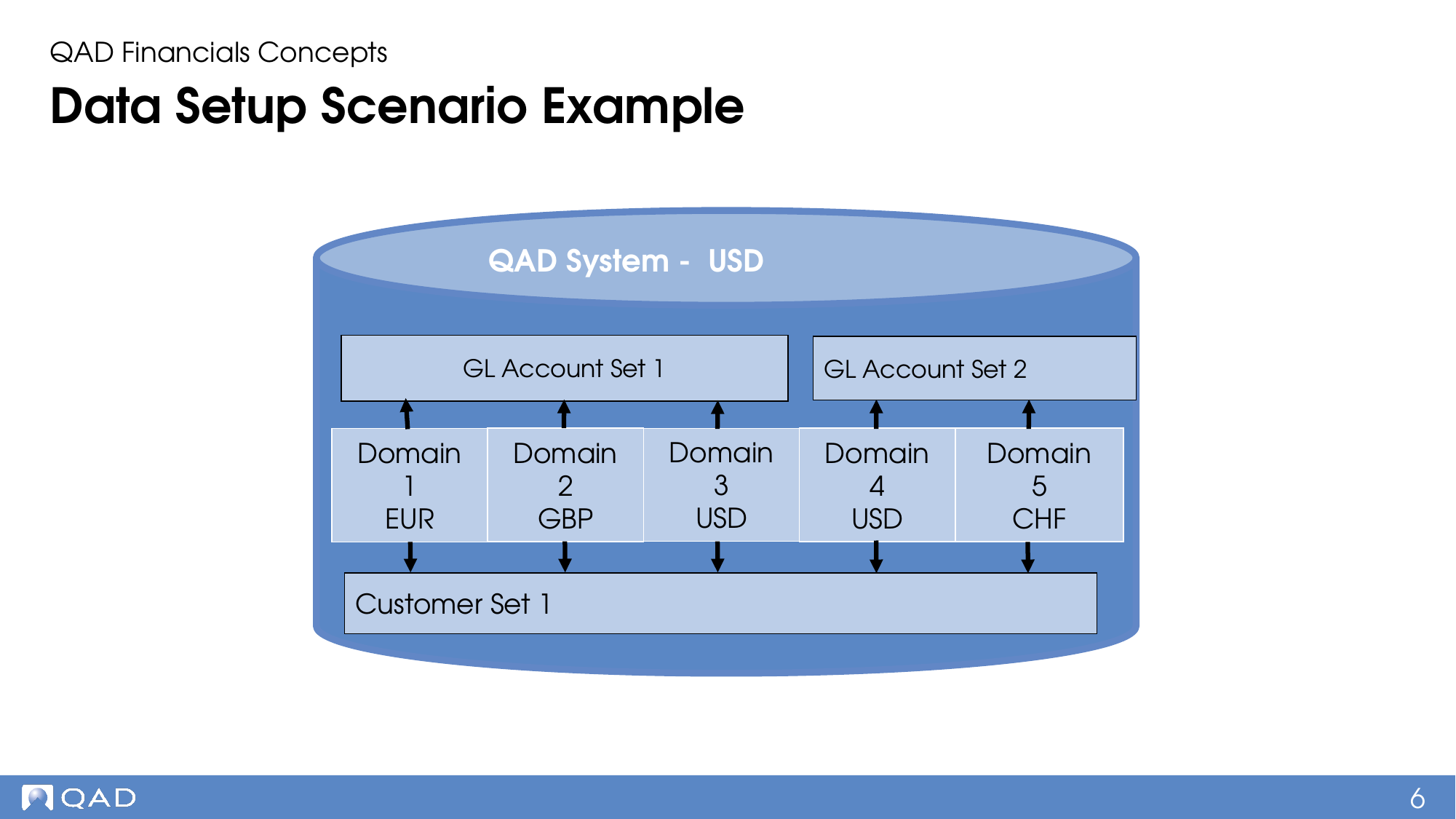

QAD Financials Concepts
# Data Setup Scenario Example

QAD System -  USD
GL Account Set 1
GL Account Set 2
Domain
2
GBP
Domain
4
USD
Domain
5
CHF
Domain
1
EUR
Domain
3
USD
Customer Set 1
6